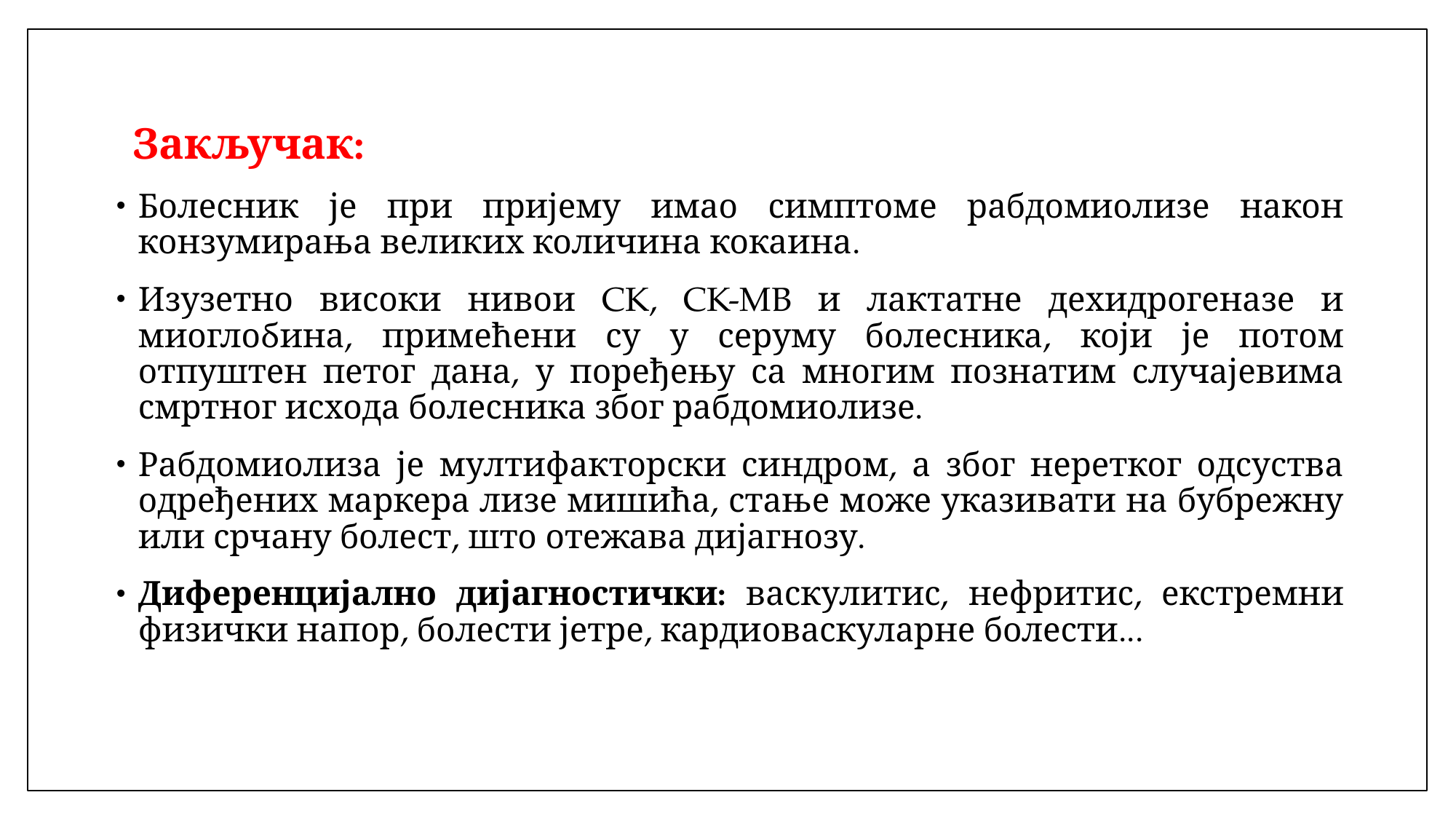

Закључак:
Болесник је при пријему имао симптоме рабдомиолизе након конзумирања великих количина кокаина.
Изузетно високи нивои CK, CK-MB и лактатне дехидрогеназе и миоглобина, примећени су у серуму болесника, који је потом отпуштен петог дана, у поређењу са многим познатим случајевима смртног исхода болесника због рабдомиолизе.
Рабдомиолиза је мултифакторски синдром, а због неретког одсуства одређених маркера лизе мишића, стање може указивати на бубрежну или срчану болест, што отежава дијагнозу.
Диференцијално дијагностички: васкулитис, нефритис, екстремни физички напор, болести јетре, кардиоваскуларне болести...